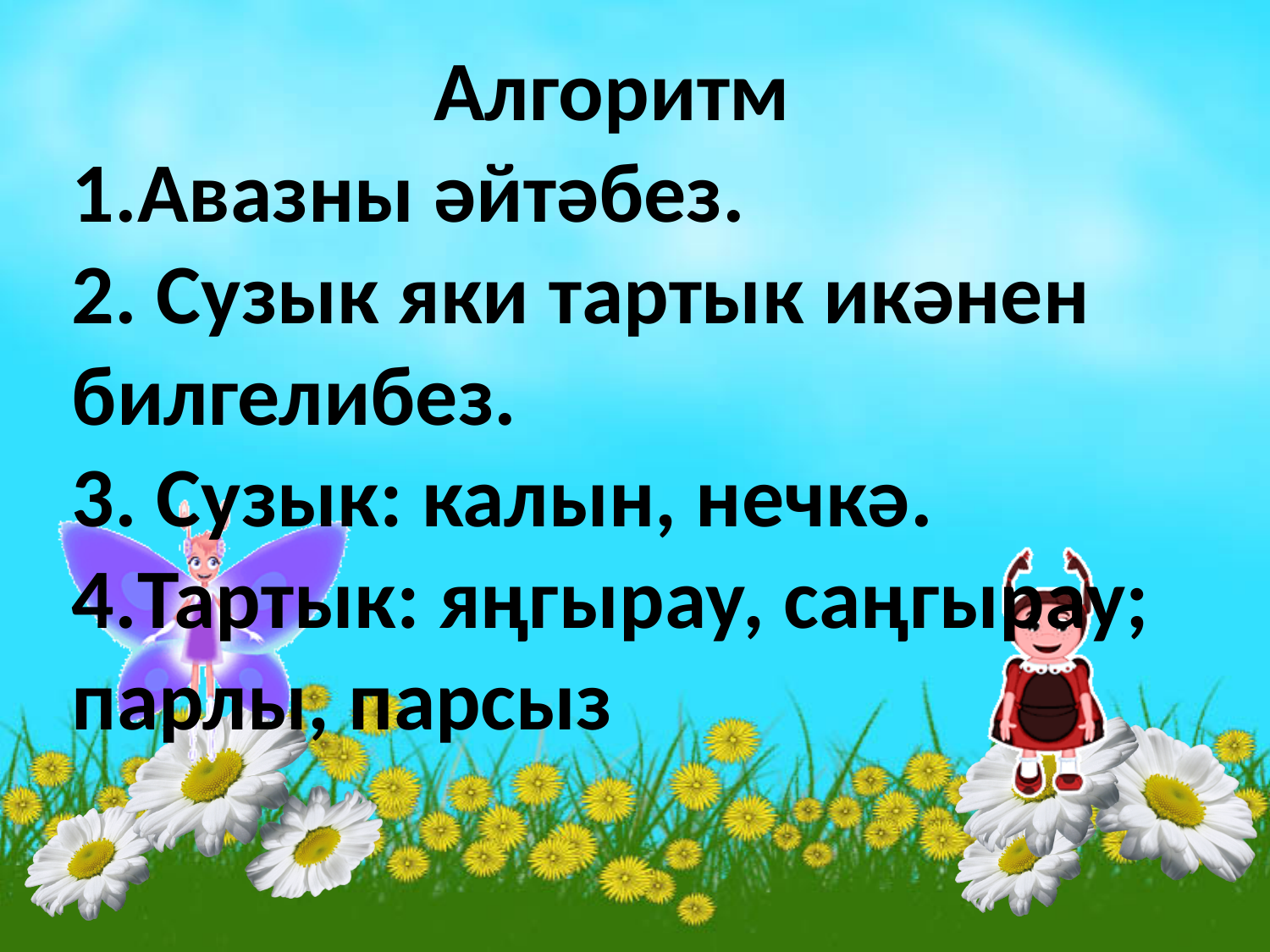

Алгоритм
1.Авазны әйтәбез.
2. Сузык яки тартык икәнен билгелибез.
3. Сузык: калын, нечкә.
4.Тартык: яңгырау, саңгырау; парлы, парсыз